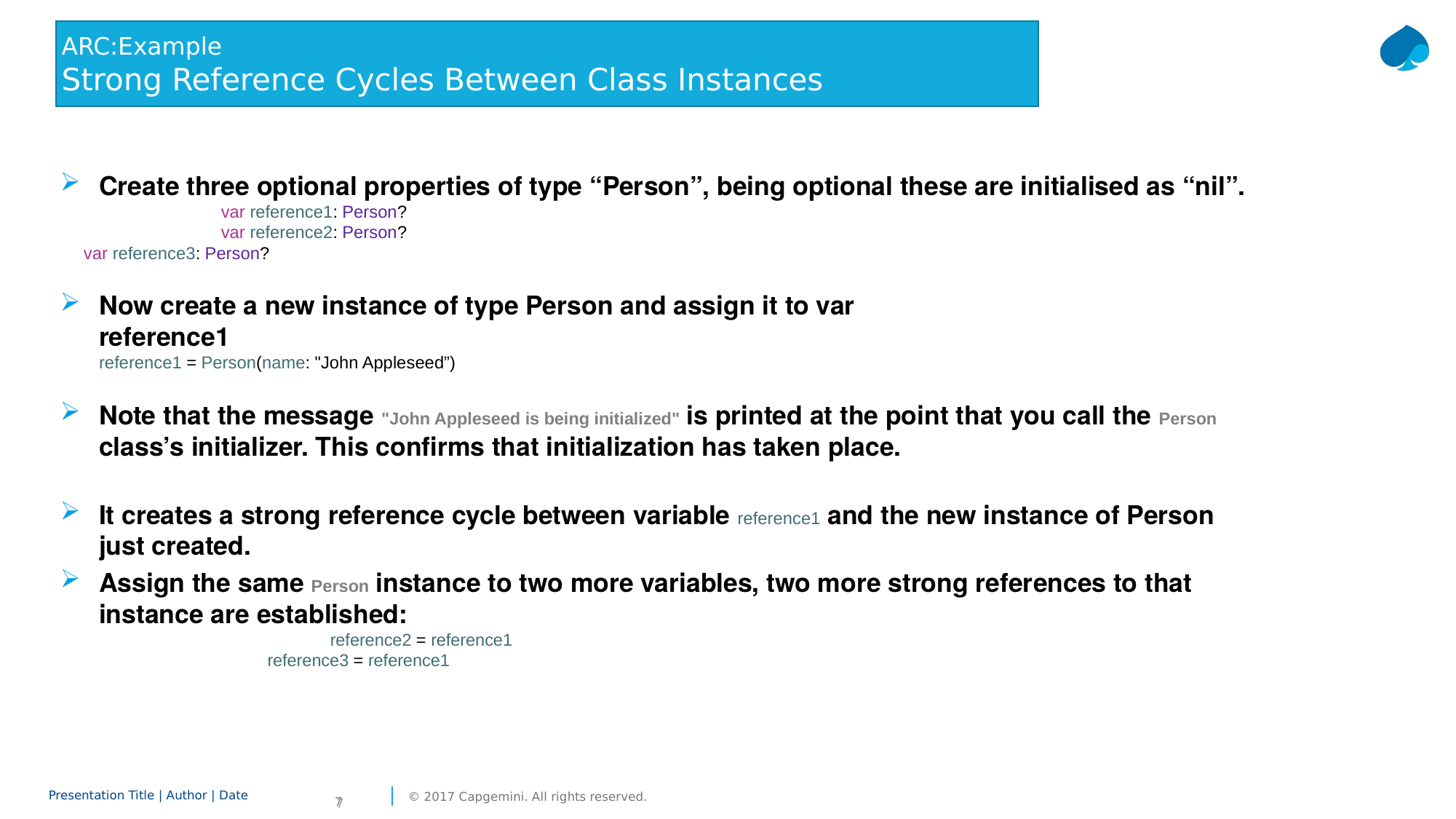

ARC:Example
Strong Reference Cycles Between Class Instances
Create three optional properties of type “Person”, being optional these are initialised as “nil”.
		var reference1: Person?
		var reference2: Person?
     var reference3: Person?
Now create a new instance of type Person and assign it to var
reference1
reference1 = Person(name: "John Appleseed”)
Note that the message "John Appleseed is being initialized" is printed at the point that you call the Person class’s initializer. This confirms that initialization has taken place.
It creates a strong reference cycle between variable reference1 and the new instance of Person just created.
Assign the same Person instance to two more variables, two more strong references to that instance are established:
		reference2 = reference1
reference3 = reference1
7